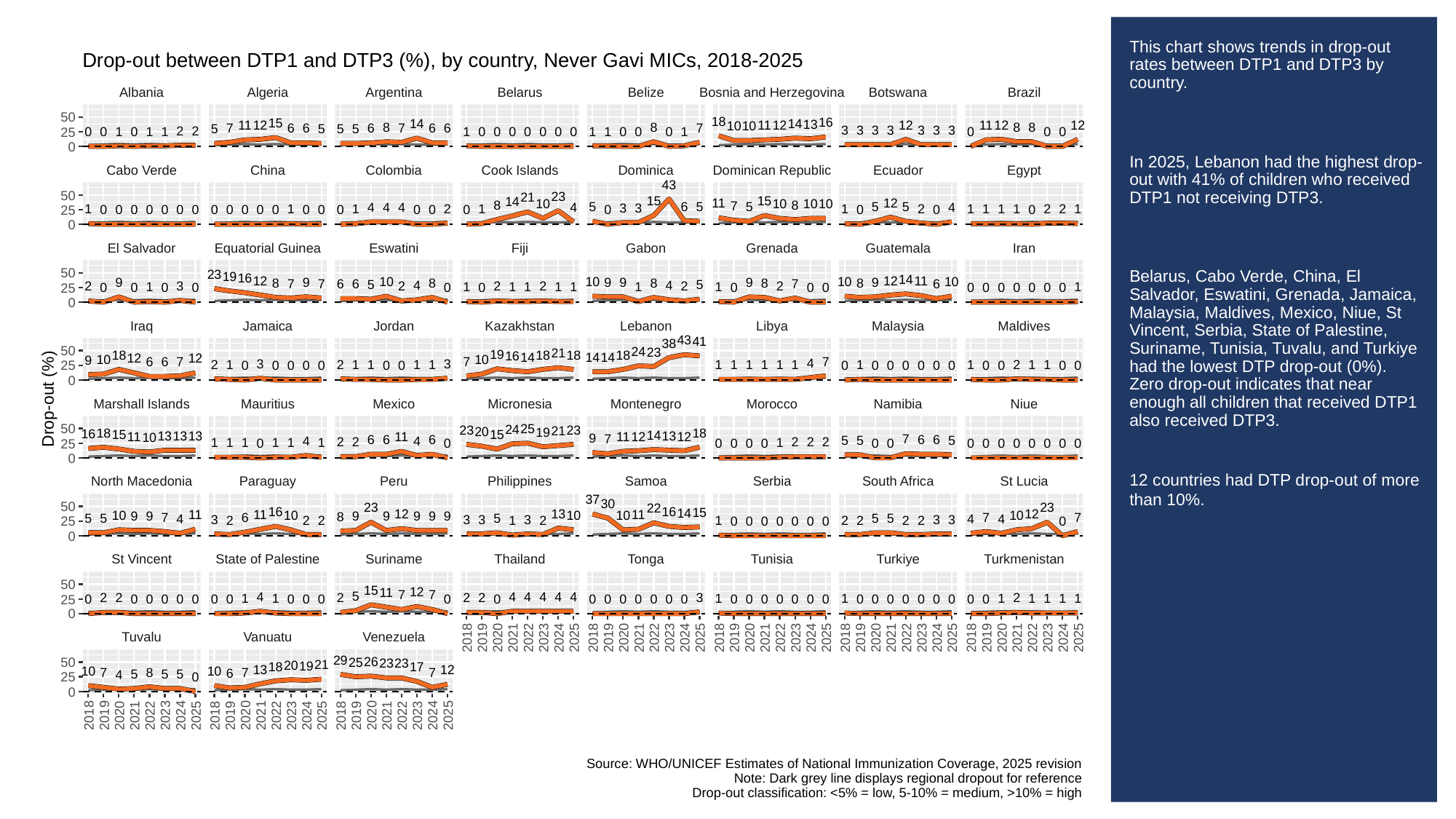

# This chart shows trends in drop-out rates between DTP1 and DTP3 by country.

In 2025, Lebanon had the highest drop-out with 41% of children who received DTP1 not receiving DTP3.

Belarus, Cabo Verde, China, El Salvador, Eswatini, Grenada, Jamaica, Malaysia, Maldives, Mexico, Niue, St Vincent, Serbia, State of Palestine, Suriname, Tunisia, Tuvalu, and Turkiye had the lowest DTP drop-out (0%). Zero drop-out indicates that near enough all children that received DTP1 also received DTP3.

12 countries had DTP drop-out of more than 10%.

Drop-out between DTP1 and DTP3 (%), by country, Never Gavi MICs, 2018-2025
Albania
Algeria
Argentina
Belarus
Belize
Bosnia and Herzegovina
Botswana
Brazil

50
18

16
15
14
14
13
12
12
12
12
12
11
11
11
10
10
8
8
8
8
7
7
7
6
6
6
6
6
5
5
5
5

3
3
3
3
3
3
3
2
2
1
1
1
1
1
1
1
0
0
0
0
0
0
0
0
0
0
0
0
0
0
0
0
25

0

Cabo Verde
China
Colombia
Cook Islands
Dominica
Dominican Republic
Ecuador
Egypt
43

50
23
21

15
15
14
12
11
10
10
10
10

8
8
7
6
5
5
5
5
5

4
4
4
4
4
3
3
2
2
2
2
1
1
1
1
1
1
1
1
1
1
0
0
0
0
0
0
0
0
0
0
0
0
0
0
0
0
0
0
0
0
0
0
25

0

El Salvador
Equatorial Guinea
Eswatini
Fiji
Gabon
Grenada
Guatemala
Iran

50
23
19

16
14
12
12
11
10
10
10
10
9
9
9
9
9
9
8
8
8
8
8
7
7
7
6
6
6
5
5

4
4
3
2
2
2
2
2
2
1
1
1
1
1
1
1
1
1
0
0
0
0
0
0
0
0
0
0
0
0
0
0
0
0
25

0

Iraq
Jamaica
Jordan
Kazakhstan
Lebanon
Libya
Malaysia
Maldives
43
41

38

50
24
23
21
19
18
18
18
18

16
14
14
14
12
12
10
10

9
7
7
7
6
6

4
3
3
2
2
2
1
1
1
1
1
1
1
1
1
1
1
1
1
1
1
0
0
0
0
0
0
0
0
0
0
0
0
0
0
0
0
0
0
25

0

Drop-out (%)
Marshall Islands
Mauritius
Mexico
Micronesia
Montenegro
Morocco
Namibia
Niue

25
50
24
23
23
21
20
19
18
18

16
15
15
14
13
13
13
13
12
12
11
11
11
10
9
7
7
6
6
6
6
6
5
5
5

4
4
2
2
2
2
2
1
1
1
1
1
1
1
0
0
0
0
0
0
0
0
0
0
0
0
0
0
0
0
25

0

North Macedonia
Paraguay
Peru
Philippines
Samoa
Serbia
South Africa
St Lucia

37
30

50
23
23
22

16
16
15
14
13
12
12
11
11
11
10
10
10
10
10
9
9
9
9
9
9
9
8
7
7
7
6
5
5
5
5
5

4
4
4

3
3
3
3
3
3
2
2
2
2
2
2
2
2
1
1
0
0
0
0
0
0
0
0
25

0

St Vincent
State of Palestine
Suriname
Thailand
Tonga
Tunisia
Turkiye
Turkmenistan

50

15
12
11
7
7
5

4
4
4
4
4
4
3
2
2
2
2
2
2
1
1
1
1
1
1
1
1
1
0
0
0
0
0
0
0
0
0
0
0
0
0
0
0
0
0
0
0
0
0
0
0
0
0
0
0
0
0
0
0
0
0
0
0
0
25

0

Tuvalu
Vanuatu
Venezuela
2018
2019
2020
2021
2022
2023
2024
2025
2018
2019
2020
2021
2022
2023
2024
2025
2018
2019
2020
2021
2022
2023
2024
2025
2018
2019
2020
2021
2022
2023
2024
2025
2018
2019
2020
2021
2022
2023
2024
2025

29
26
25
50
23
23
21
20
19
18
17

13
12
10
10
8
7
7
7
6
5
5
5

4
0
25

0

2018
2019
2020
2021
2022
2023
2024
2025
2018
2019
2020
2021
2022
2023
2024
2025
2018
2019
2020
2021
2022
2023
2024
2025
Source: WHO/UNICEF Estimates of National Immunization Coverage, 2025 revision
Note: Dark grey line displays regional dropout for reference
Drop-out classification: <5% = low, 5-10% = medium, >10% = high